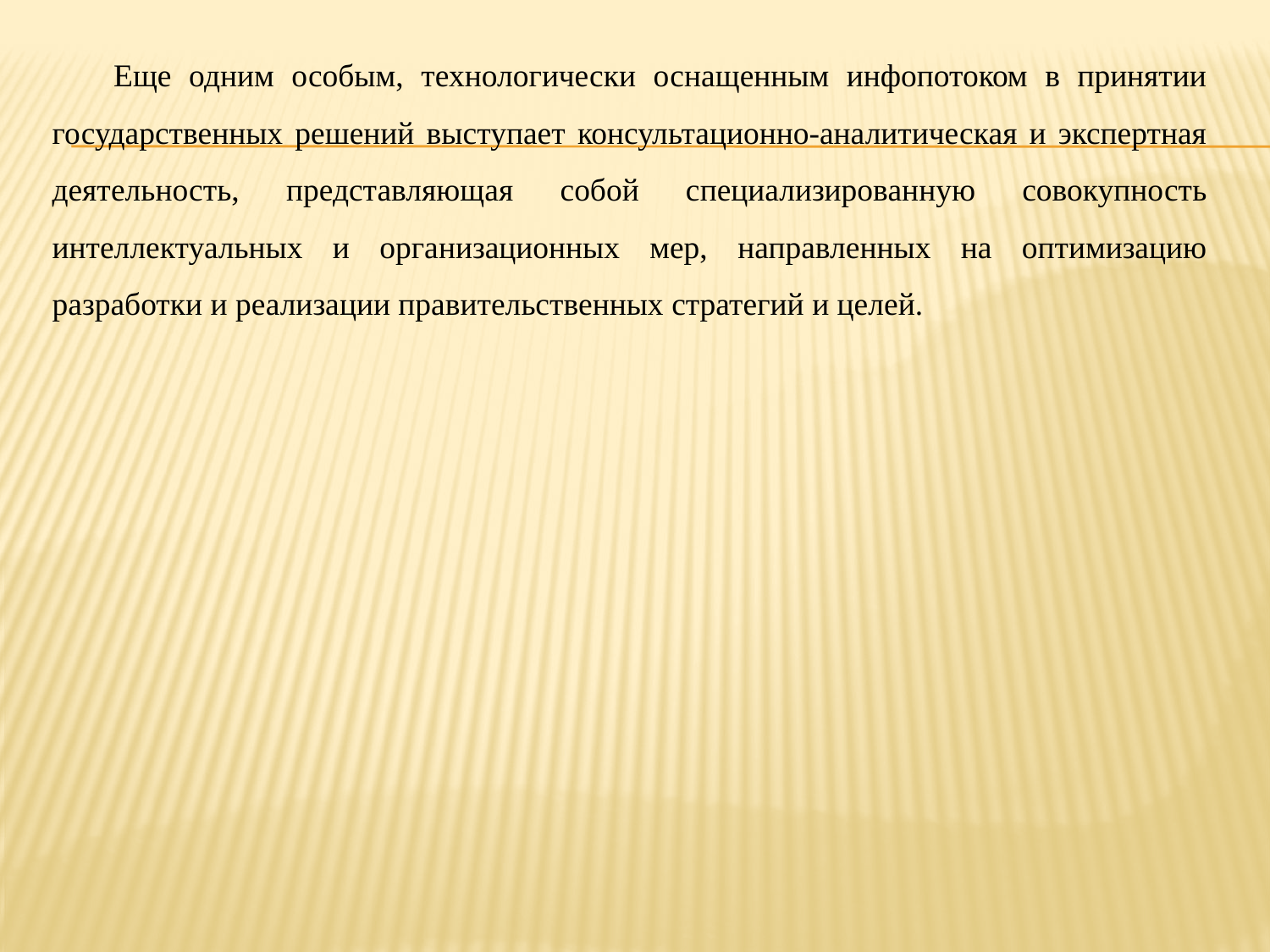

Еще одним особым, технологически оснащенным инфопотоком в принятии государственных решений выступает консультационно-аналитическая и экспертная деятельность, представляющая собой специализированную совокупность интеллектуальных и организационных мер, направленных на оптимизацию разработки и реализации правительственных стратегий и целей.